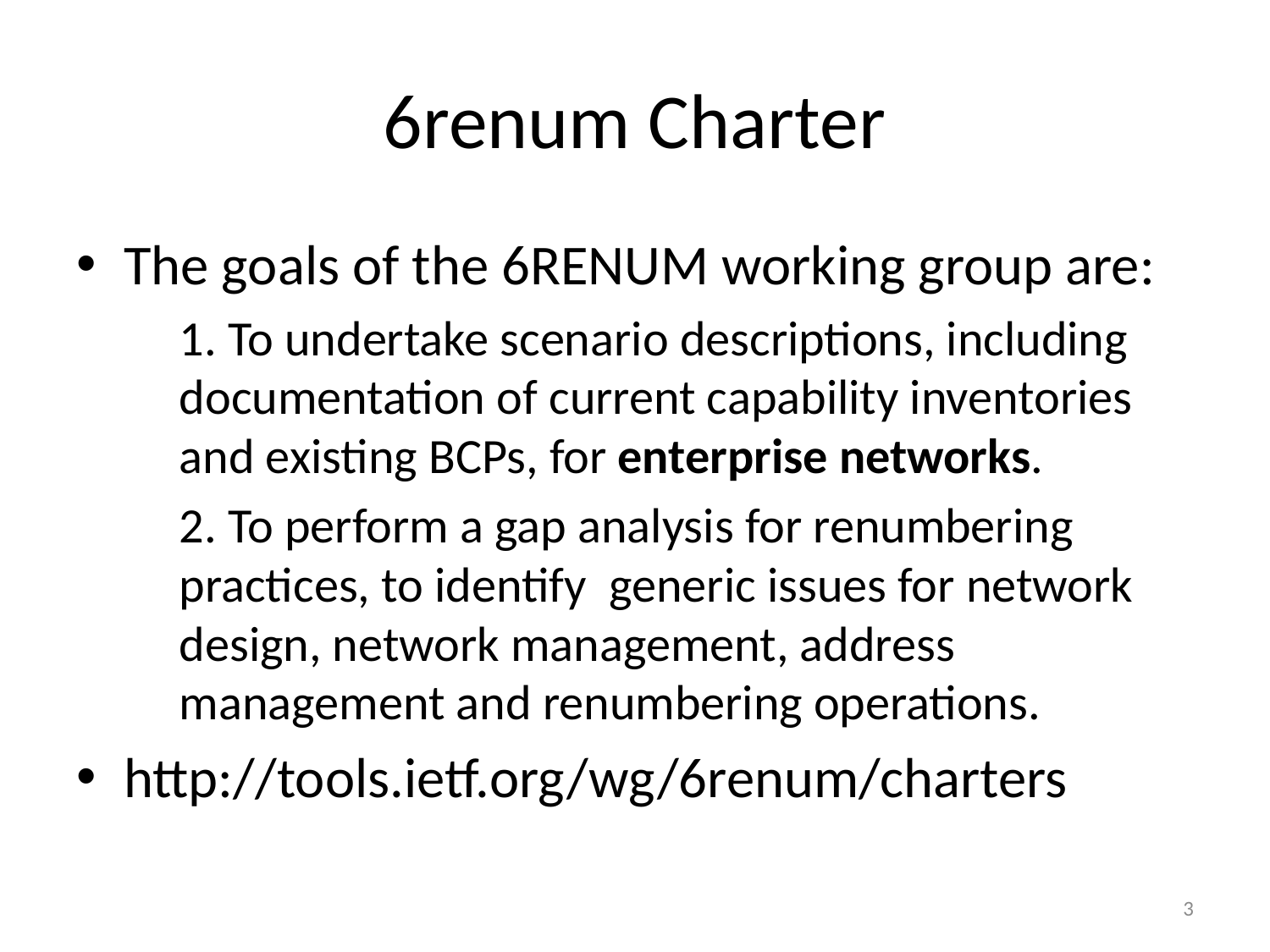

# 6renum Charter
The goals of the 6RENUM working group are:
	1. To undertake scenario descriptions, including documentation of current capability inventories and existing BCPs, for enterprise networks.
	2. To perform a gap analysis for renumbering practices, to identify  generic issues for network design, network management, address  management and renumbering operations.
http://tools.ietf.org/wg/6renum/charters
3